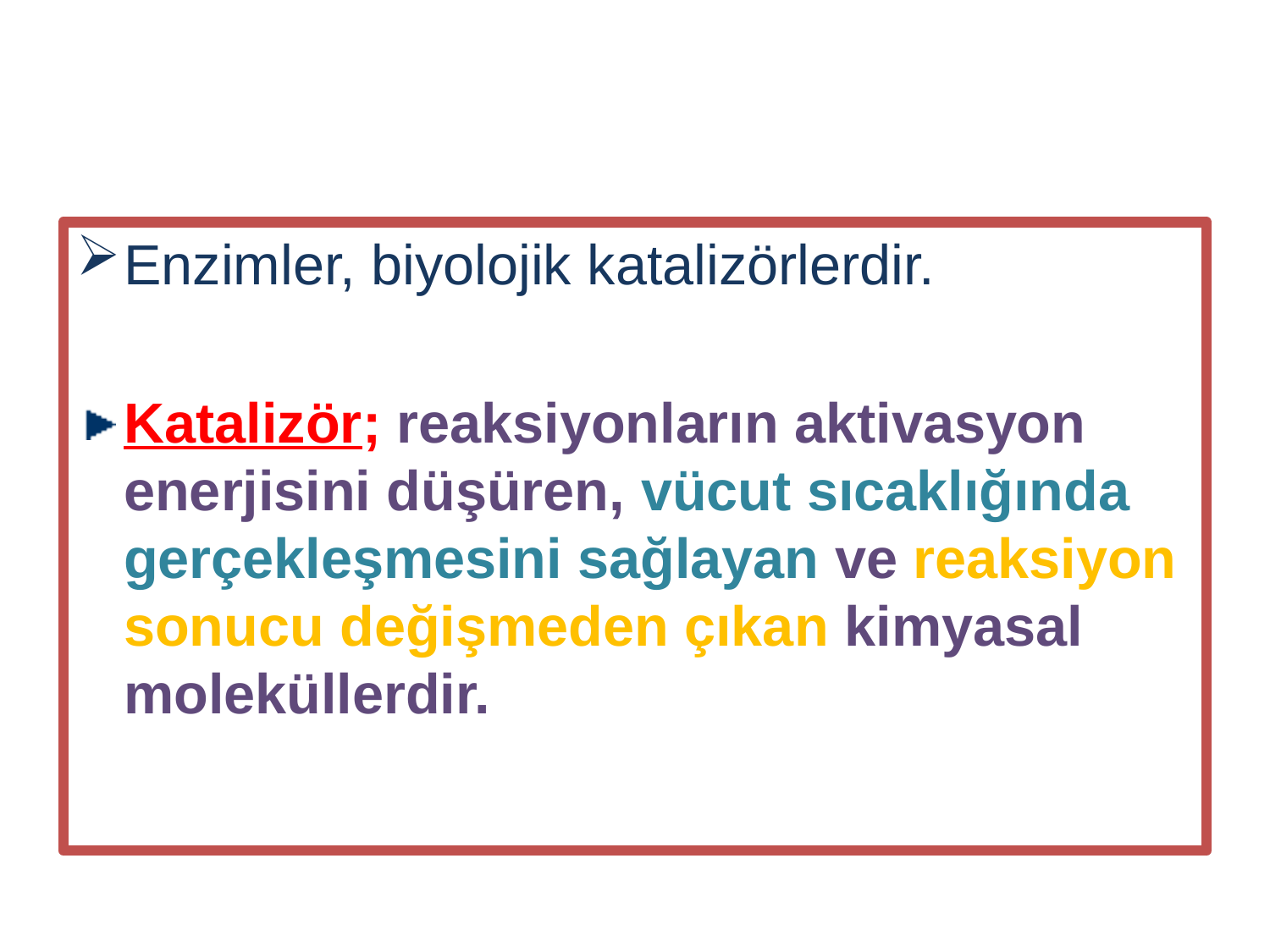

#
Enzimler, biyolojik katalizörlerdir.

Katalizör; reaksiyonların aktivasyon enerjisini düşüren, vücut sıcaklığında gerçekleşmesini sağlayan ve reaksiyon sonucu değişmeden çıkan kimyasal moleküllerdir.